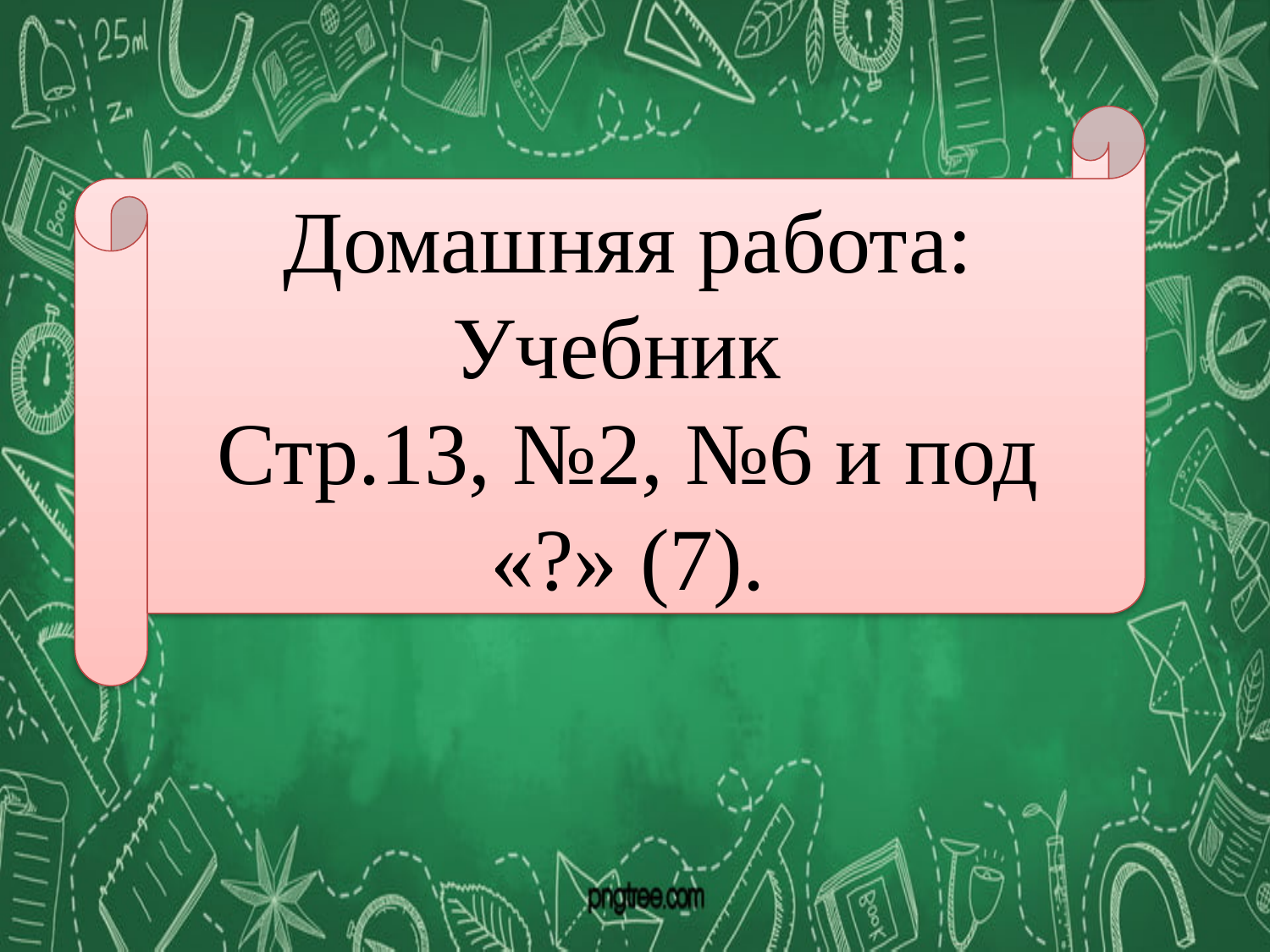

Домашняя работа:
Учебник
Стр.13, №2, №6 и под «?» (7).